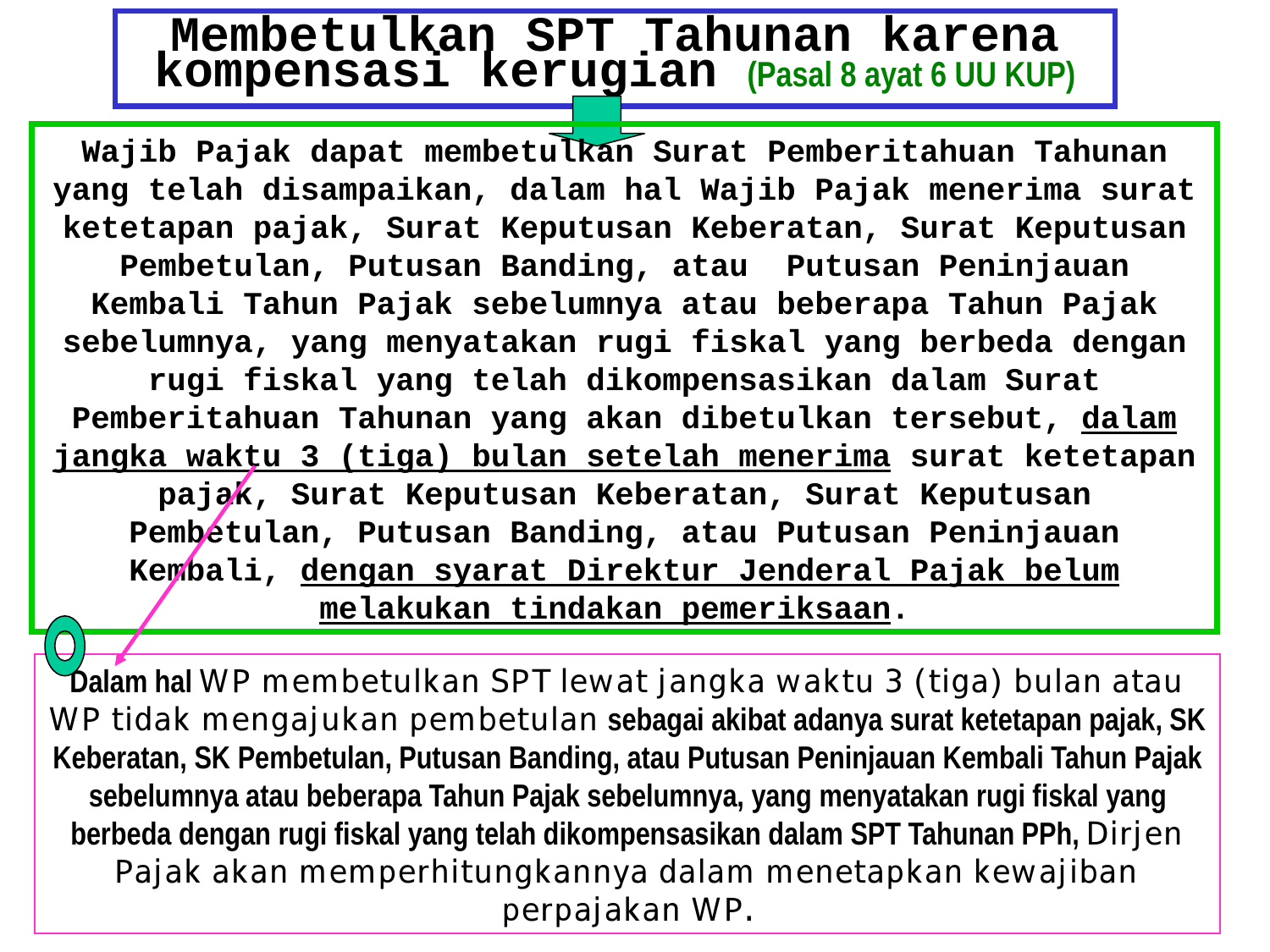

# Membetulkan SPT Tahunan karena kompensasi kerugian (Pasal 8 ayat 6 UU KUP)

Wajib Pajak dapat membetulkan Surat Pemberitahuan Tahunan yang telah disampaikan, dalam hal Wajib Pajak menerima surat ketetapan pajak, Surat Keputusan Keberatan, Surat Keputusan Pembetulan, Putusan Banding, atau  Putusan Peninjauan Kembali Tahun Pajak sebelumnya atau beberapa Tahun Pajak sebelumnya, yang menyatakan rugi fiskal yang berbeda dengan rugi fiskal yang telah dikompensasikan dalam Surat Pemberitahuan Tahunan yang akan dibetulkan tersebut, dalam jangka waktu 3 (tiga) bulan setelah menerima surat ketetapan pajak, Surat Keputusan Keberatan, Surat Keputusan Pembetulan, Putusan Banding, atau Putusan Peninjauan Kembali, dengan syarat Direktur Jenderal Pajak belum melakukan tindakan pemeriksaan.

Dalam hal WP membetulkan SPT lewat jangka waktu 3 (tiga) bulan atau WP tidak mengajukan pembetulan sebagai akibat adanya surat ketetapan pajak, SK Keberatan, SK Pembetulan, Putusan Banding, atau Putusan Peninjauan Kembali Tahun Pajak sebelumnya atau beberapa Tahun Pajak sebelumnya, yang menyatakan rugi fiskal yang berbeda dengan rugi fiskal yang telah dikompensasikan dalam SPT Tahunan PPh, Dirjen Pajak akan memperhitungkannya dalam menetapkan kewajiban perpajakan WP.